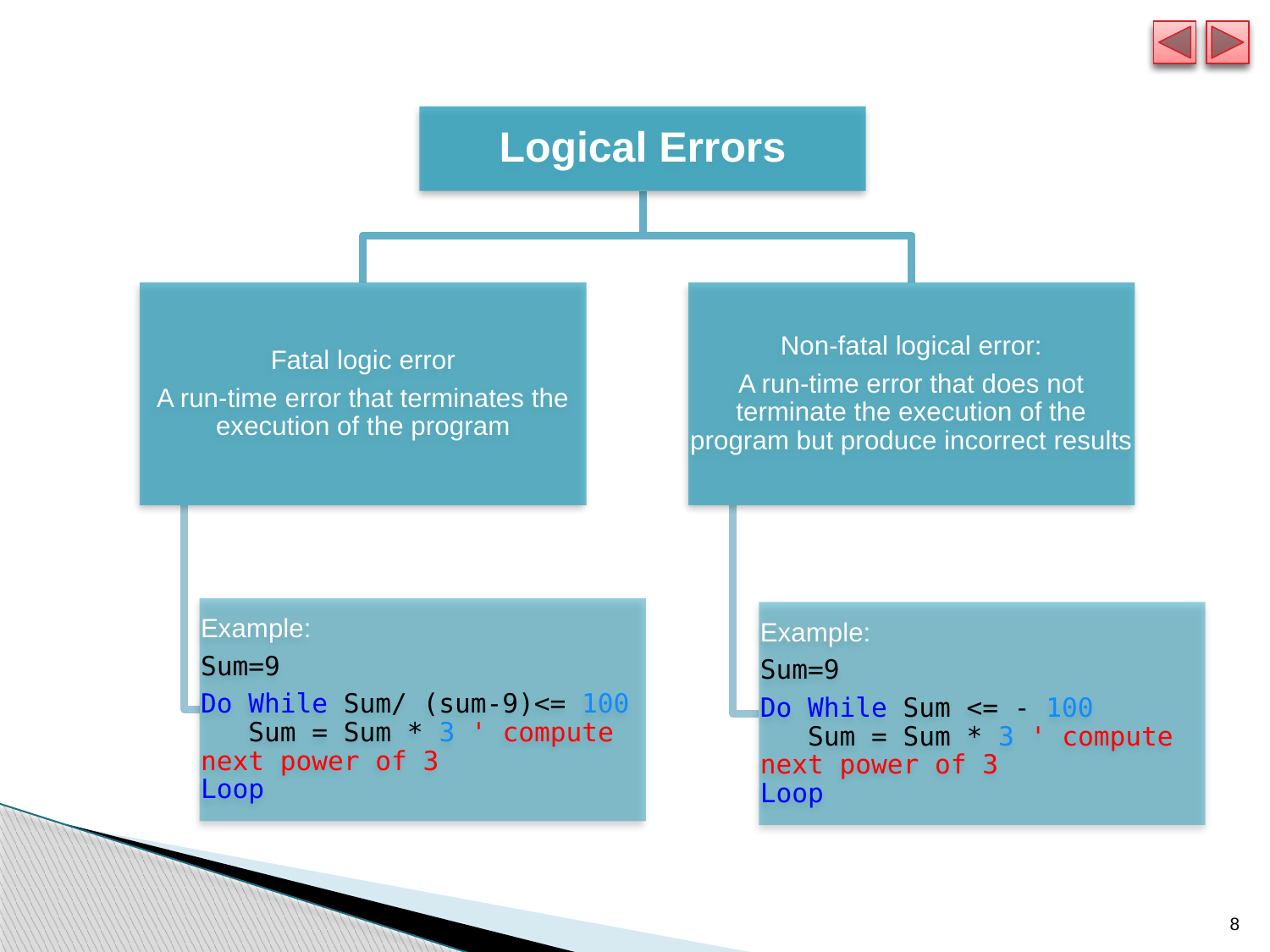

Logical Errors
Non-fatal logical error:
A run-time error that does not terminate the execution of the program but produce incorrect results
Example:
Sum=9
Do While Sum <= - 100
   Sum = Sum * 3 ' compute next power of 3
Loop
Fatal logic error
A run-time error that terminates the execution of the program
Example:
Sum=9
Do While Sum/ (sum-9)<= 100
   Sum = Sum * 3 ' compute next power of 3
Loop
8